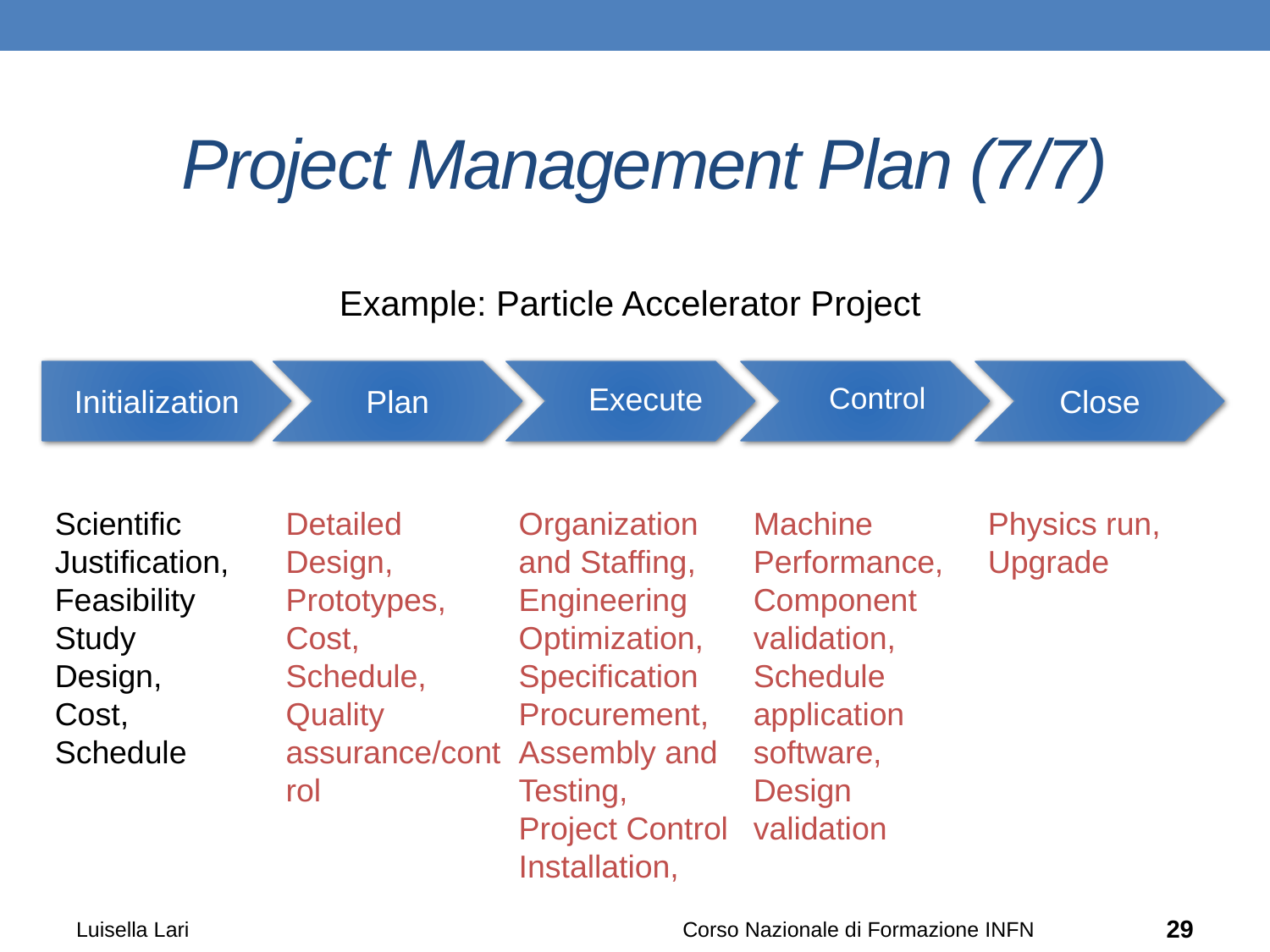

# Project Management Plan (7/7)
Example: Particle Accelerator Project

Initialization
Plan

Execute

Control
Close
Detailed Design,
Prototypes,
Cost,
Schedule,
Quality assurance/control
Machine Performance,
Component validation,
Schedule application software,
Design validation
Scientific
Justification,
Feasibility
Study
Design,
Cost,
Schedule
Organization and Staffing,
Engineering
Optimization,
Specification
Procurement,
Assembly and Testing,
Project Control
Installation,
Physics run,
Upgrade
Luisella Lari
Corso Nazionale di Formazione INFN
29